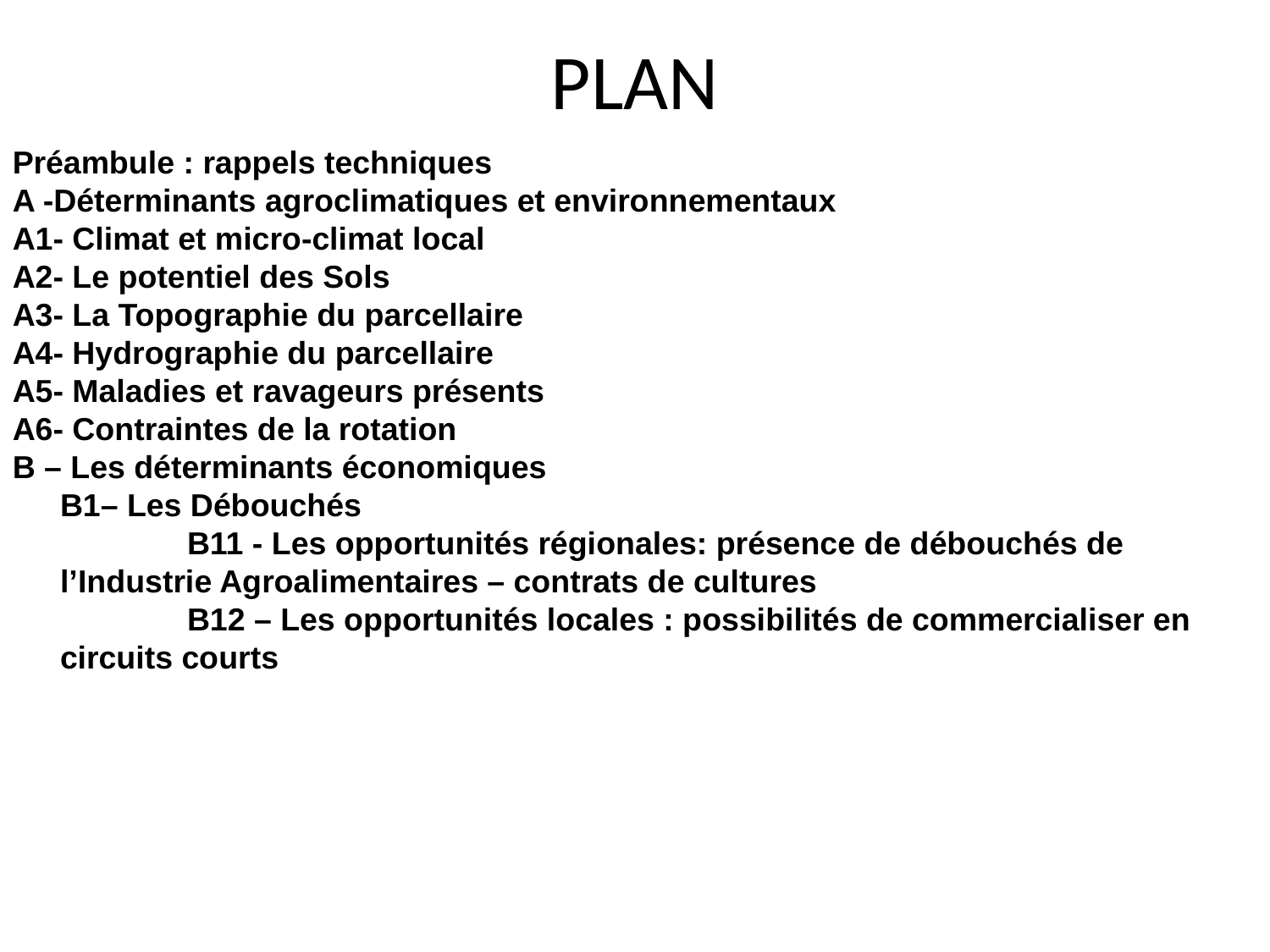

PLAN
Préambule : rappels techniques
A -Déterminants agroclimatiques et environnementaux
A1- Climat et micro-climat local
A2- Le potentiel des Sols
A3- La Topographie du parcellaire
A4- Hydrographie du parcellaire
A5- Maladies et ravageurs présents
A6- Contraintes de la rotation
B – Les déterminants économiques
	B1– Les Débouchés
		B11 - Les opportunités régionales: présence de débouchés de l’Industrie Agroalimentaires – contrats de cultures
		B12 – Les opportunités locales : possibilités de commercialiser en circuits courts